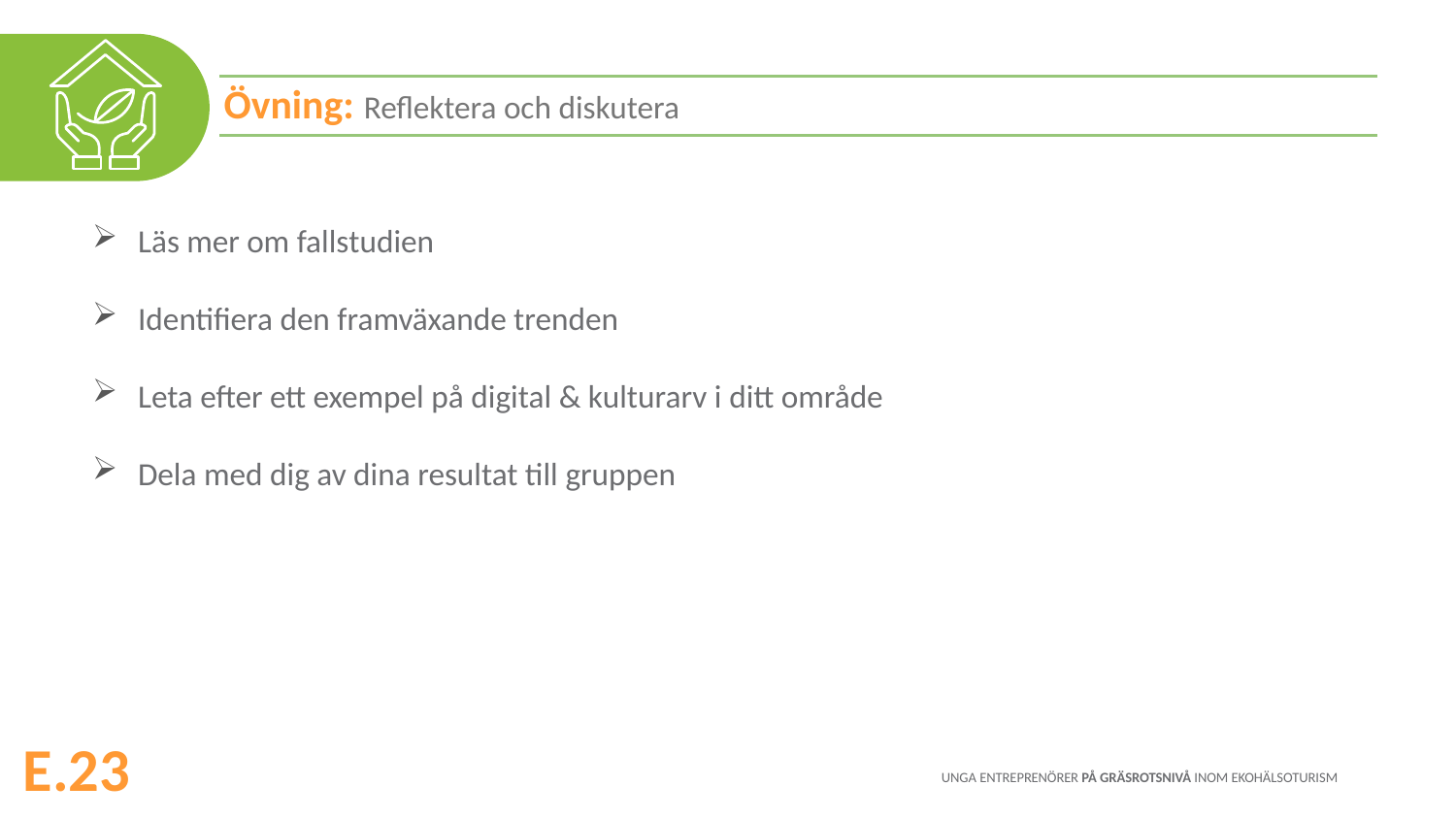

Övning: Reflektera och diskutera

Läs mer om fallstudien

Identifiera den framväxande trenden

Leta efter ett exempel på digital & kulturarv i ditt område

Dela med dig av dina resultat till gruppen
E.23